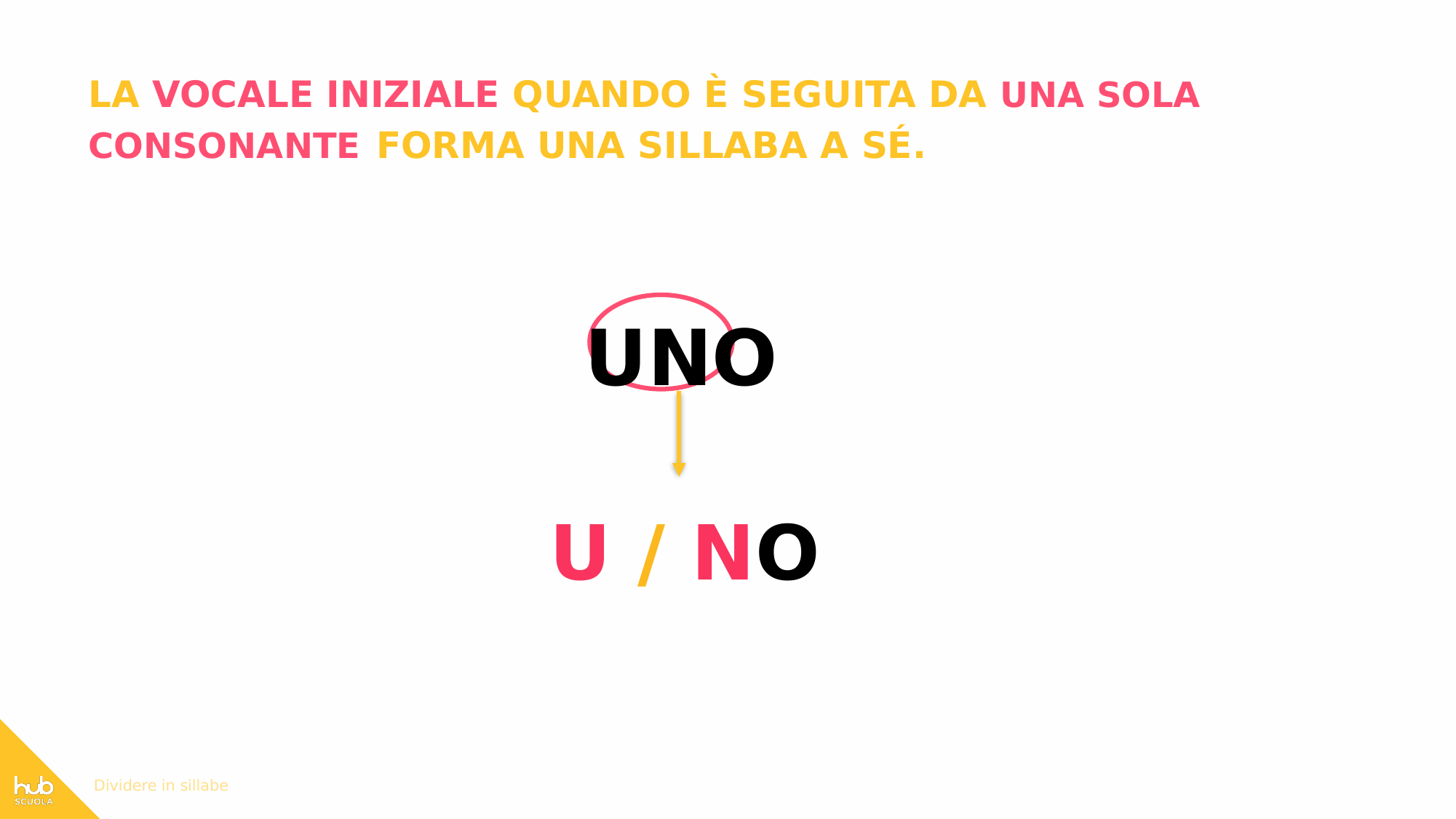

LA VOCALE INIZIALE QUANDO È SEGUITA DA UNA SOLA CONSONANTE FORMA UNA SILLABA A SÉ.
UNO

U / NO